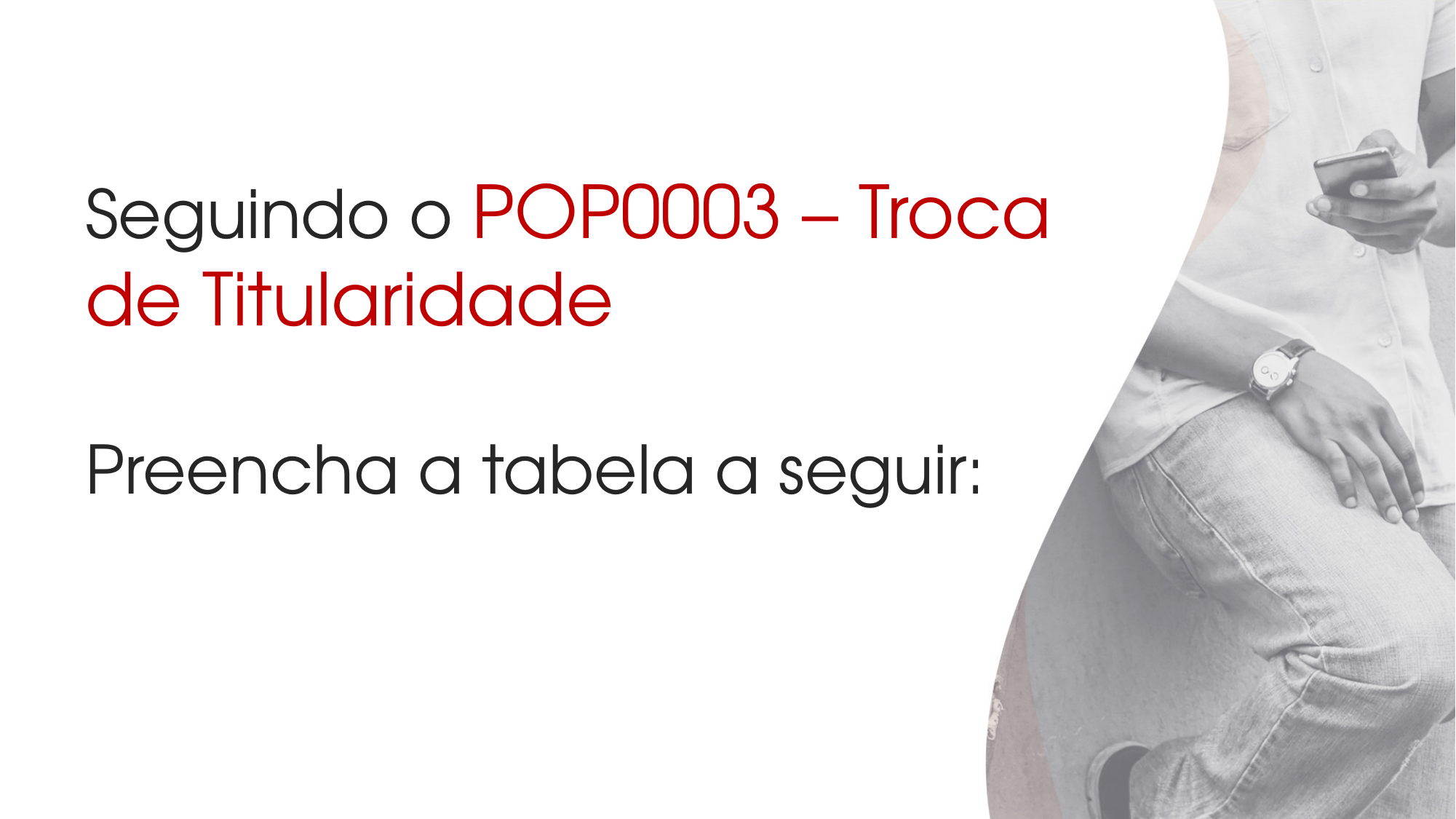

Seguindo o POP0003 – Troca de Titularidade

Preencha a tabela a seguir: